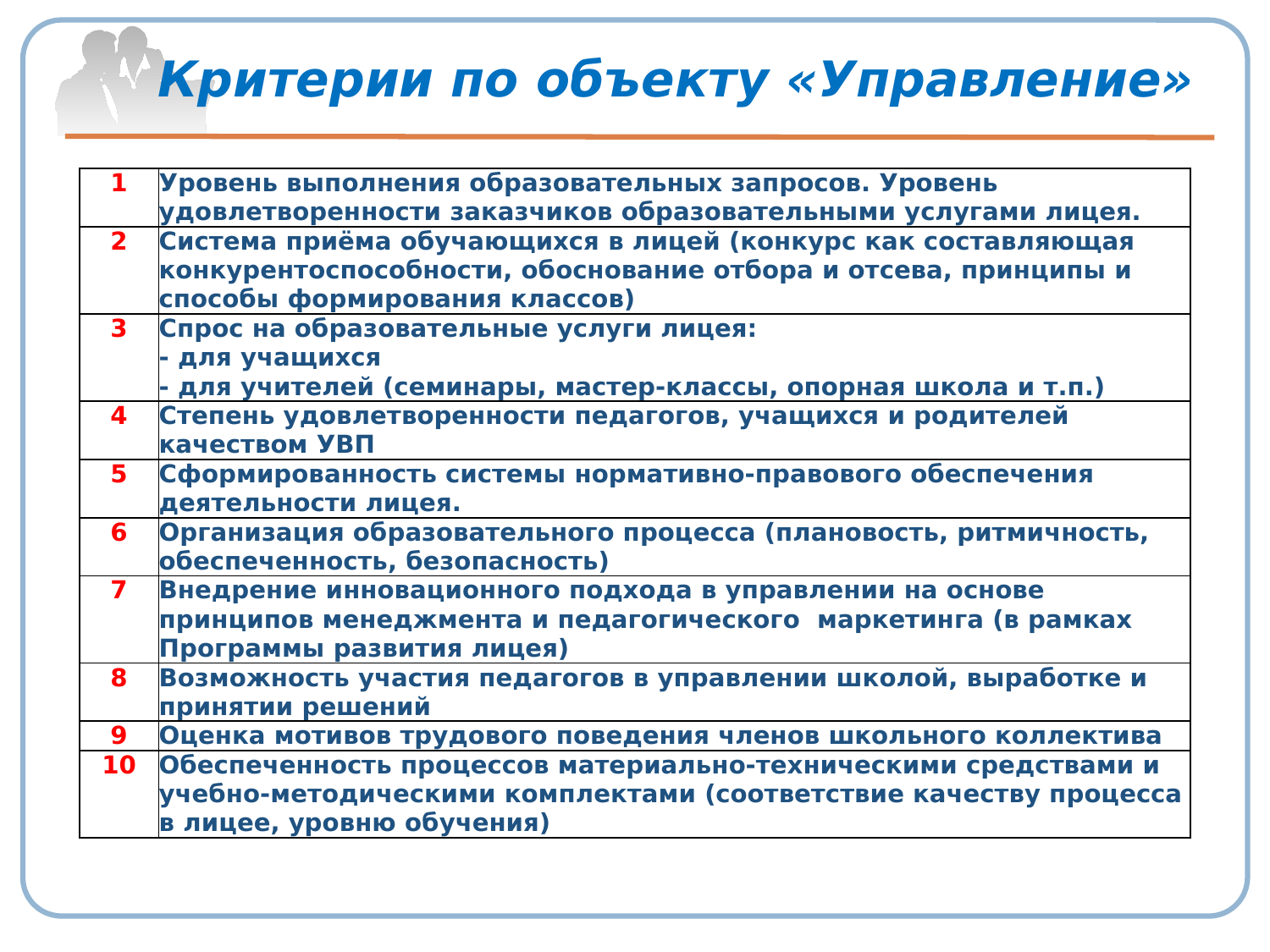

# Критерии по объекту «Управление»
| 1 | Уровень выполнения образовательных запросов. Уровень удовлетворенности заказчиков образовательными услугами лицея. |
| --- | --- |
| 2 | Система приёма обучающихся в лицей (конкурс как составляющая конкурентоспособности, обоснование отбора и отсева, принципы и способы формирования классов) |
| 3 | Спрос на образовательные услуги лицея: - для учащихся - для учителей (семинары, мастер-классы, опорная школа и т.п.) |
| 4 | Степень удовлетворенности педагогов, учащихся и родителей качеством УВП |
| 5 | Сформированность системы нормативно-правового обеспечения деятельности лицея. |
| 6 | Организация образовательного процесса (плановость, ритмичность, обеспеченность, безопасность) |
| 7 | Внедрение инновационного подхода в управлении на основе принципов менеджмента и педагогического маркетинга (в рамках Программы развития лицея) |
| 8 | Возможность участия педагогов в управлении школой, выработке и принятии решений |
| 9 | Оценка мотивов трудового поведения членов школьного коллектива |
| 10 | Обеспеченность процессов материально-техническими средствами и учебно-методическими комплектами (соответствие качеству процесса в лицее, уровню обучения) |